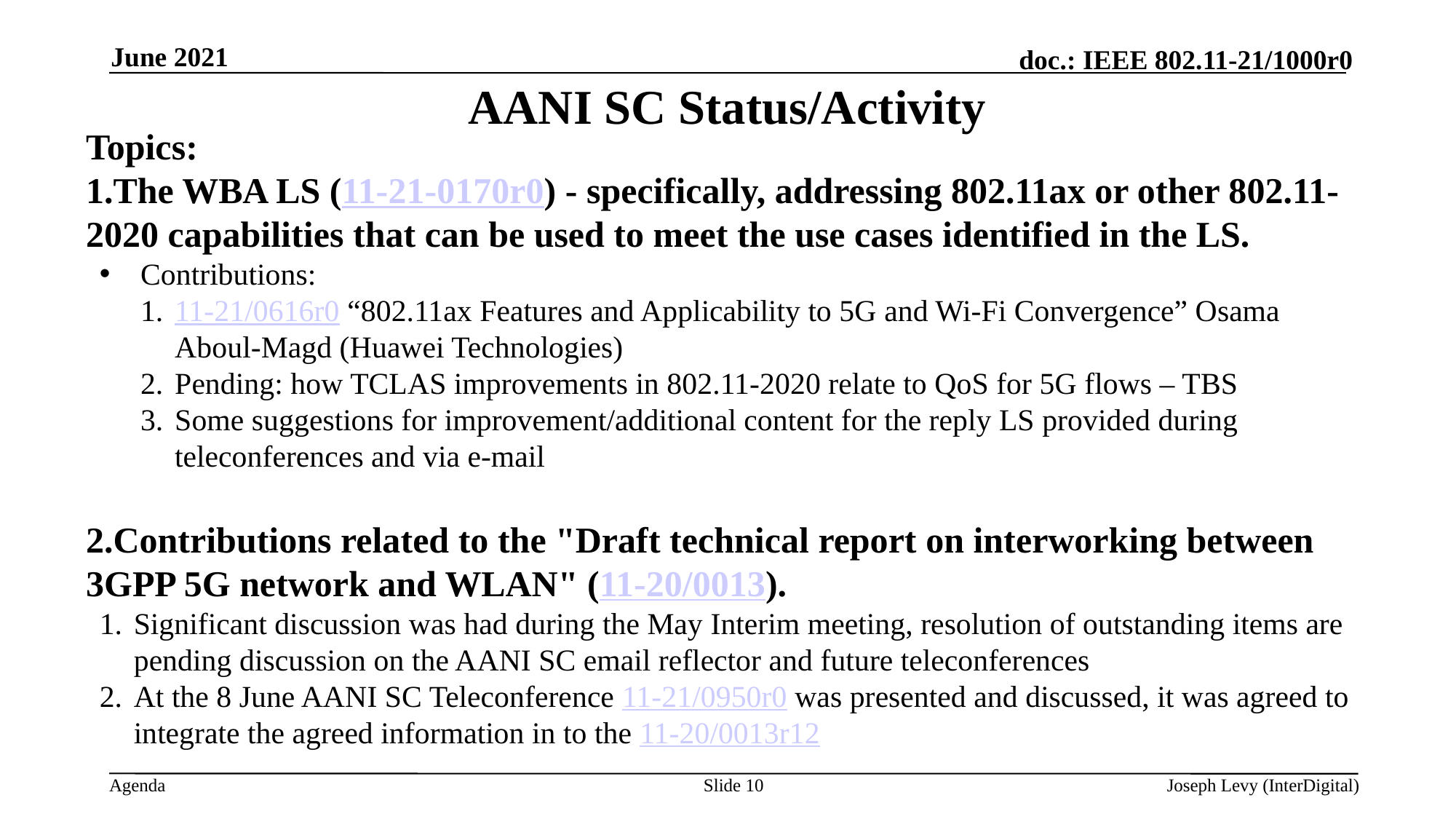

June 2021
# AANI SC Status/Activity
Topics:
The WBA LS (11-21-0170r0) - specifically, addressing 802.11ax or other 802.11-2020 capabilities that can be used to meet the use cases identified in the LS.
Contributions:
11-21/0616r0 “802.11ax Features and Applicability to 5G and Wi-Fi Convergence” Osama Aboul-Magd (Huawei Technologies)
Pending: how TCLAS improvements in 802.11-2020 relate to QoS for 5G flows – TBS
Some suggestions for improvement/additional content for the reply LS provided during teleconferences and via e-mail

Contributions related to the "Draft technical report on interworking between 3GPP 5G network and WLAN" (11-20/0013).
Significant discussion was had during the May Interim meeting, resolution of outstanding items are pending discussion on the AANI SC email reflector and future teleconferences
At the 8 June AANI SC Teleconference 11-21/0950r0 was presented and discussed, it was agreed to integrate the agreed information in to the 11-20/0013r12
Slide 10
Joseph Levy (InterDigital)